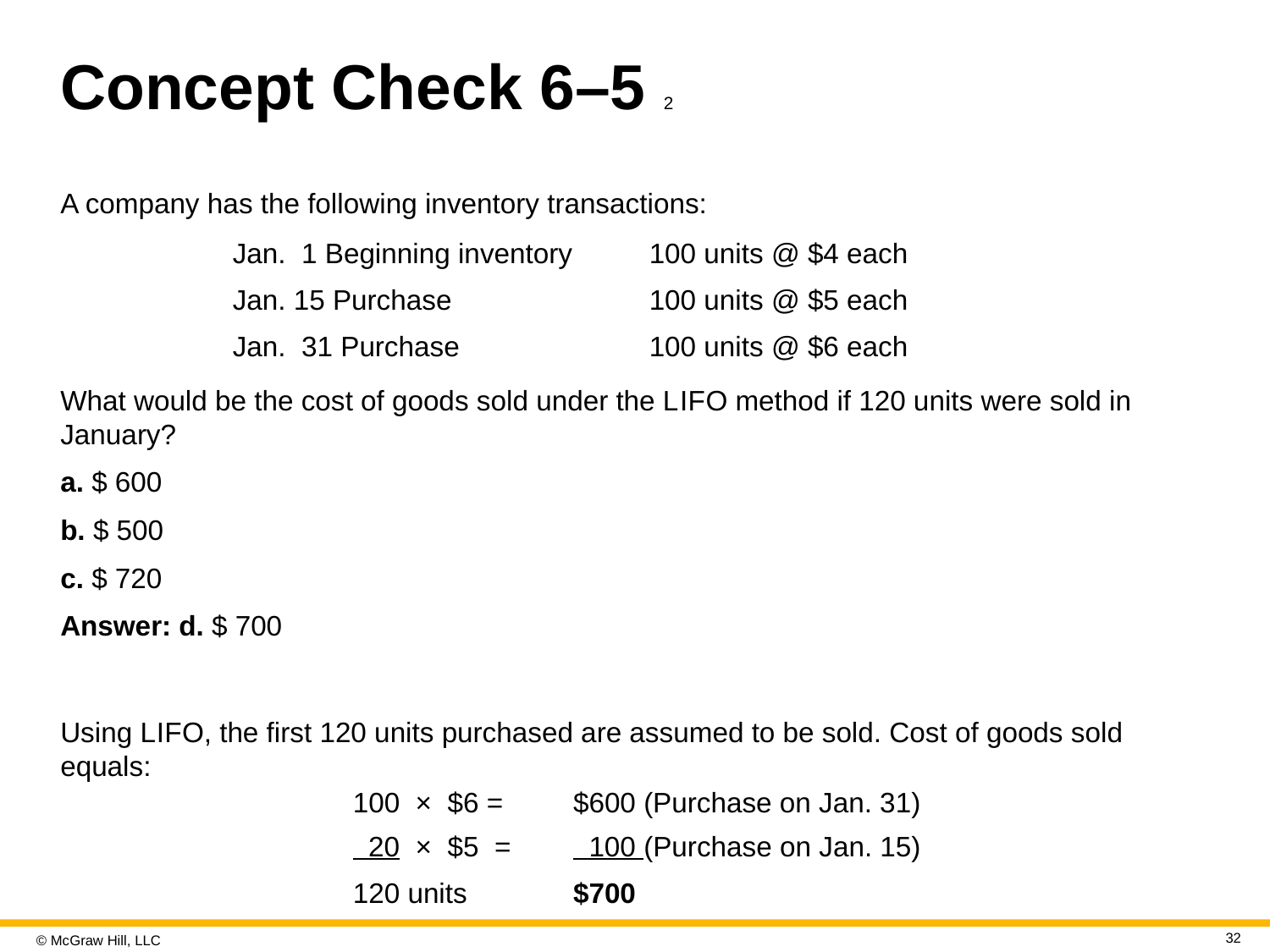

# Concept Check 6–5 2
A company has the following inventory transactions:
| Jan. 1 Beginning inventory | 100 units @ $4 each |
| --- | --- |
| Jan. 15 Purchase | 100 units @ $5 each |
| Jan. 31 Purchase | 100 units @ $6 each |
What would be the cost of goods sold under the L I F O method if 120 units were sold in January?
a. $ 600
b. $ 500
c. $ 720
Answer: d. $ 700
Using L I F O, the first 120 units purchased are assumed to be sold. Cost of goods sold equals:
| 100 × $6 = | $600 (Purchase on Jan. 31) |
| --- | --- |
| 20 × $5 = | 100 (Purchase on Jan. 15) |
| 120 units | $700 |
32